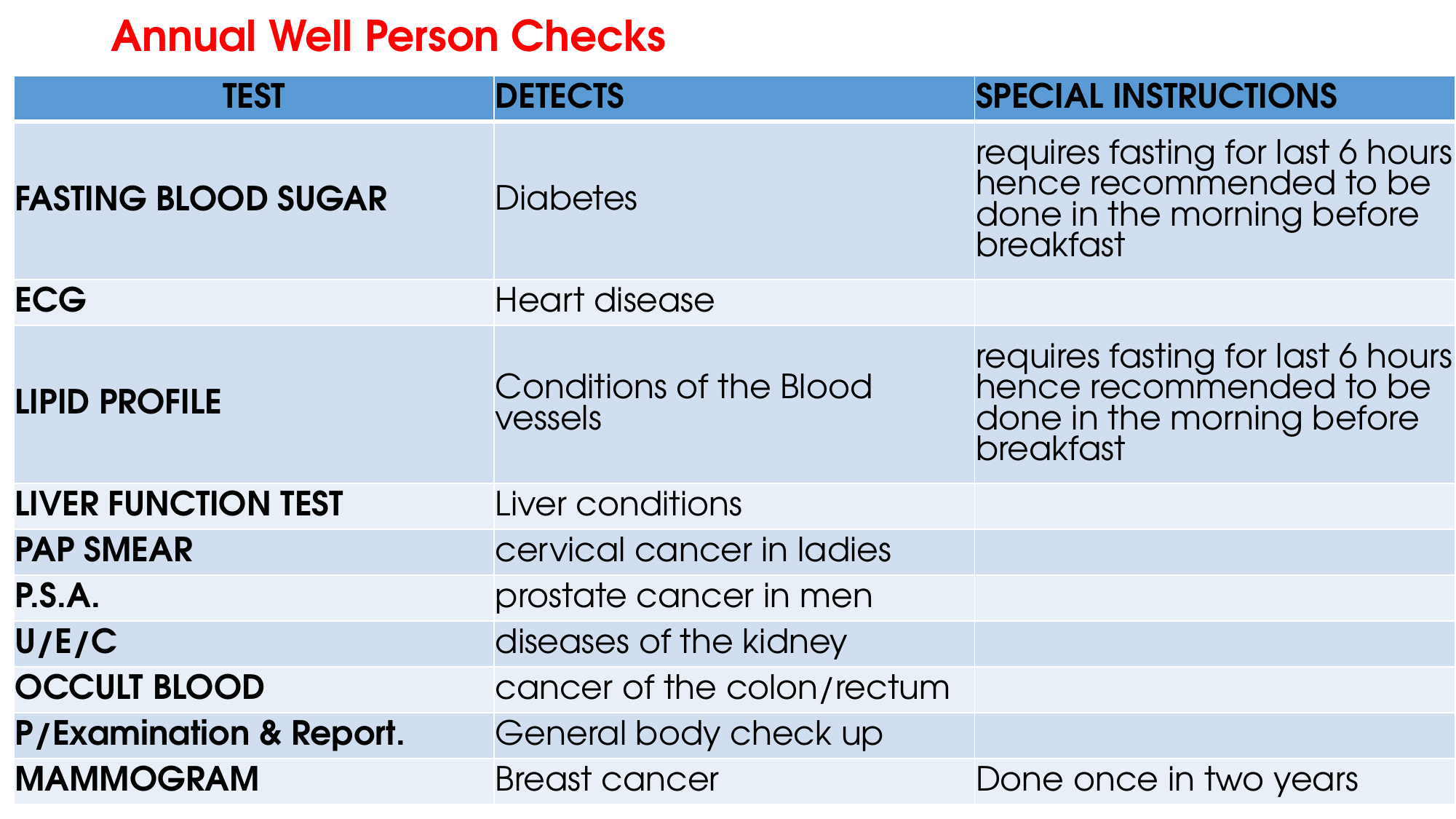

# Annual Well Person Checks
| TEST | DETECTS | SPECIAL INSTRUCTIONS |
| --- | --- | --- |
| FASTING BLOOD SUGAR | Diabetes | requires fasting for last 6 hours hence recommended to be done in the morning before breakfast |
| ECG | Heart disease |  |
| LIPID PROFILE | Conditions of the Blood vessels | requires fasting for last 6 hours hence recommended to be done in the morning before breakfast |
| LIVER FUNCTION TEST | Liver conditions |  |
| PAP SMEAR | cervical cancer in ladies |  |
| P.S.A. | prostate cancer in men |  |
| U/E/C | diseases of the kidney |  |
| OCCULT BLOOD | cancer of the colon/rectum |  |
| P/Examination & Report. | General body check up |  |
| MAMMOGRAM | Breast cancer | Done once in two years |